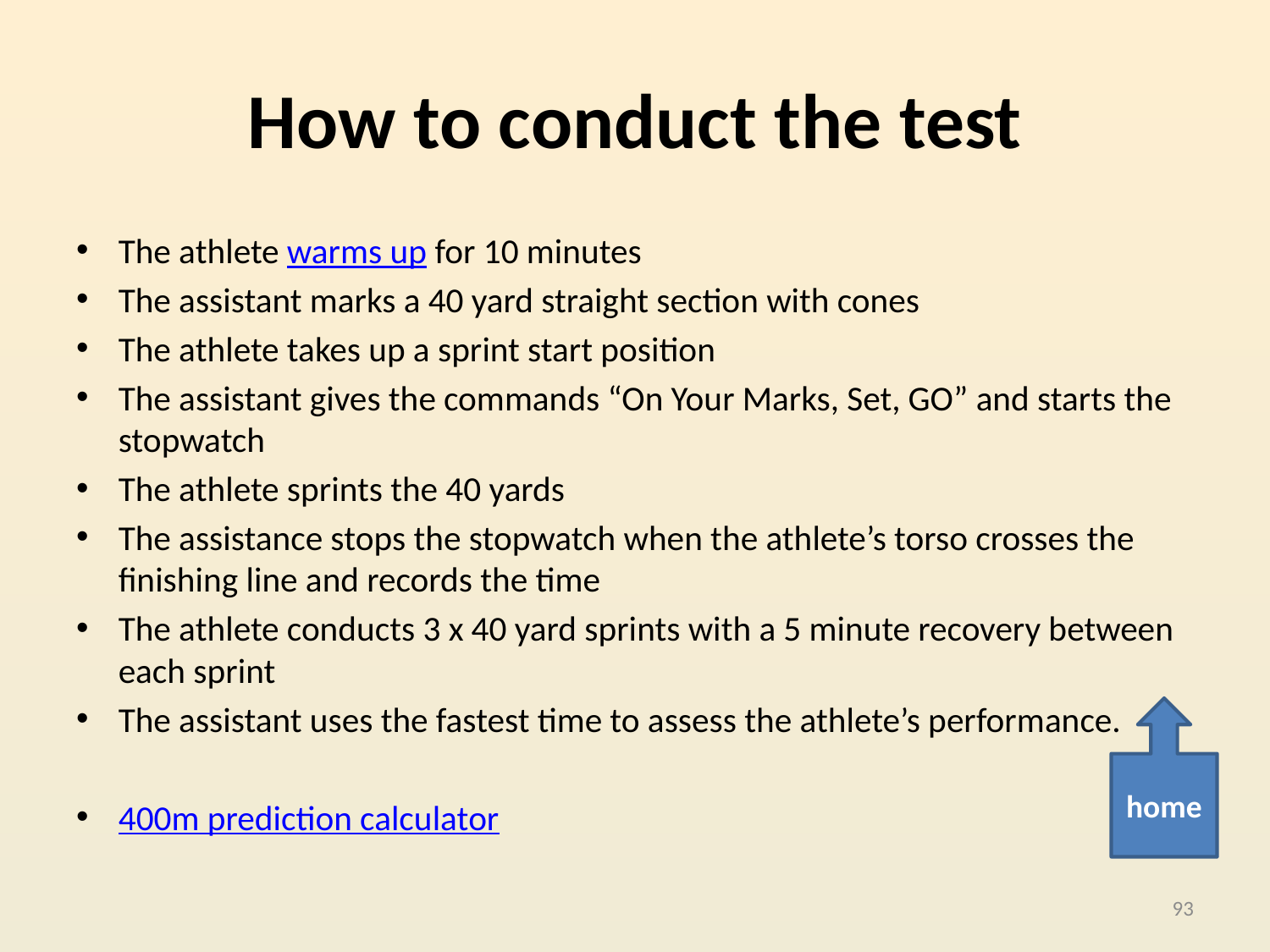

# How to conduct the test
The athlete warms up for 10 minutes
The assistant marks a 40 yard straight section with cones
The athlete takes up a sprint start position
The assistant gives the commands “On Your Marks, Set, GO” and starts the stopwatch
The athlete sprints the 40 yards
The assistance stops the stopwatch when the athlete’s torso crosses the finishing line and records the time
The athlete conducts 3 x 40 yard sprints with a 5 minute recovery between each sprint
The assistant uses the fastest time to assess the athlete’s performance.

400m prediction calculator

home
93